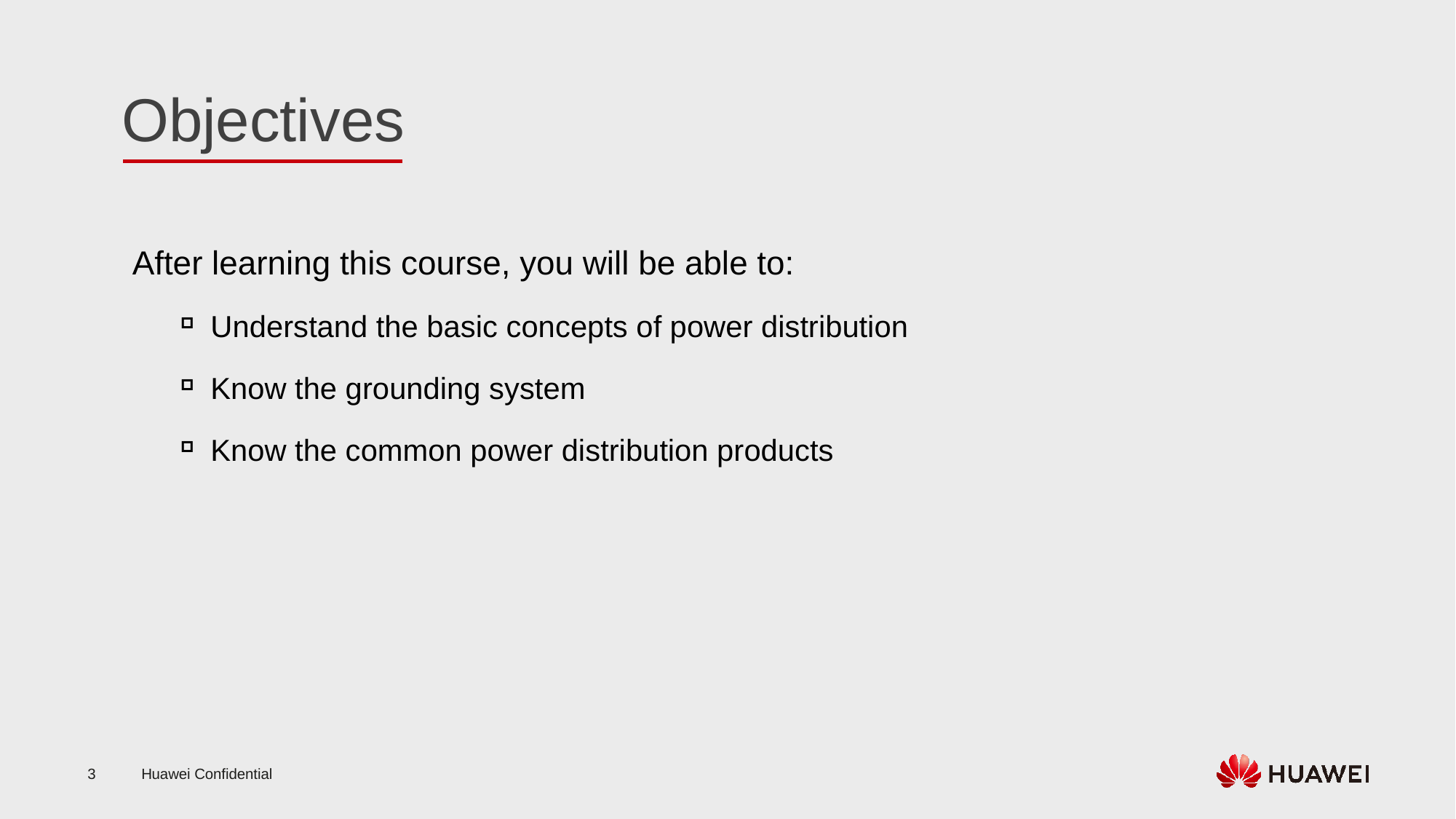

After learning this course, you will be able to:
Understand the basic concepts of power distribution
Know the grounding system
Know the common power distribution products